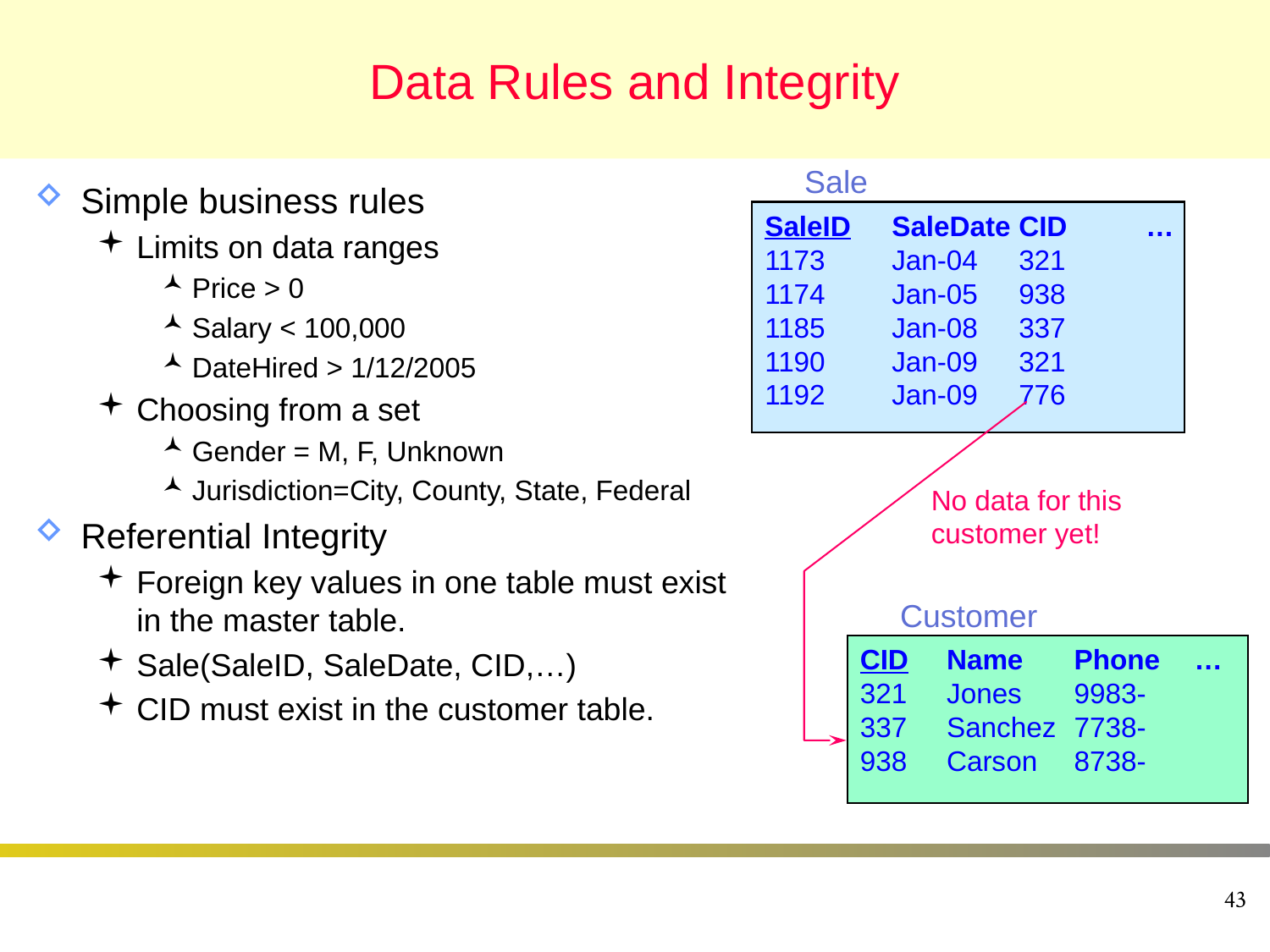

# Data Rules and Integrity
Sale
Simple business rules
Limits on data ranges
Price > 0
Salary < 100,000
DateHired > 1/12/2005
Choosing from a set
Gender = M, F, Unknown
Jurisdiction=City, County, State, Federal
Referential Integrity
Foreign key values in one table must exist in the master table.
Sale(SaleID, SaleDate, CID,…)
CID must exist in the customer table.
SaleID	SaleDate	CID	…
1173	Jan-04	321
1174	Jan-05	938
1185	Jan-08	337
1190	Jan-09	321
1192	Jan-09	776

No data for this
customer yet!
Customer
CID	Name	Phone	…
321	Jones	9983-
337	Sanchez	7738-
938	Carson	8738-
43